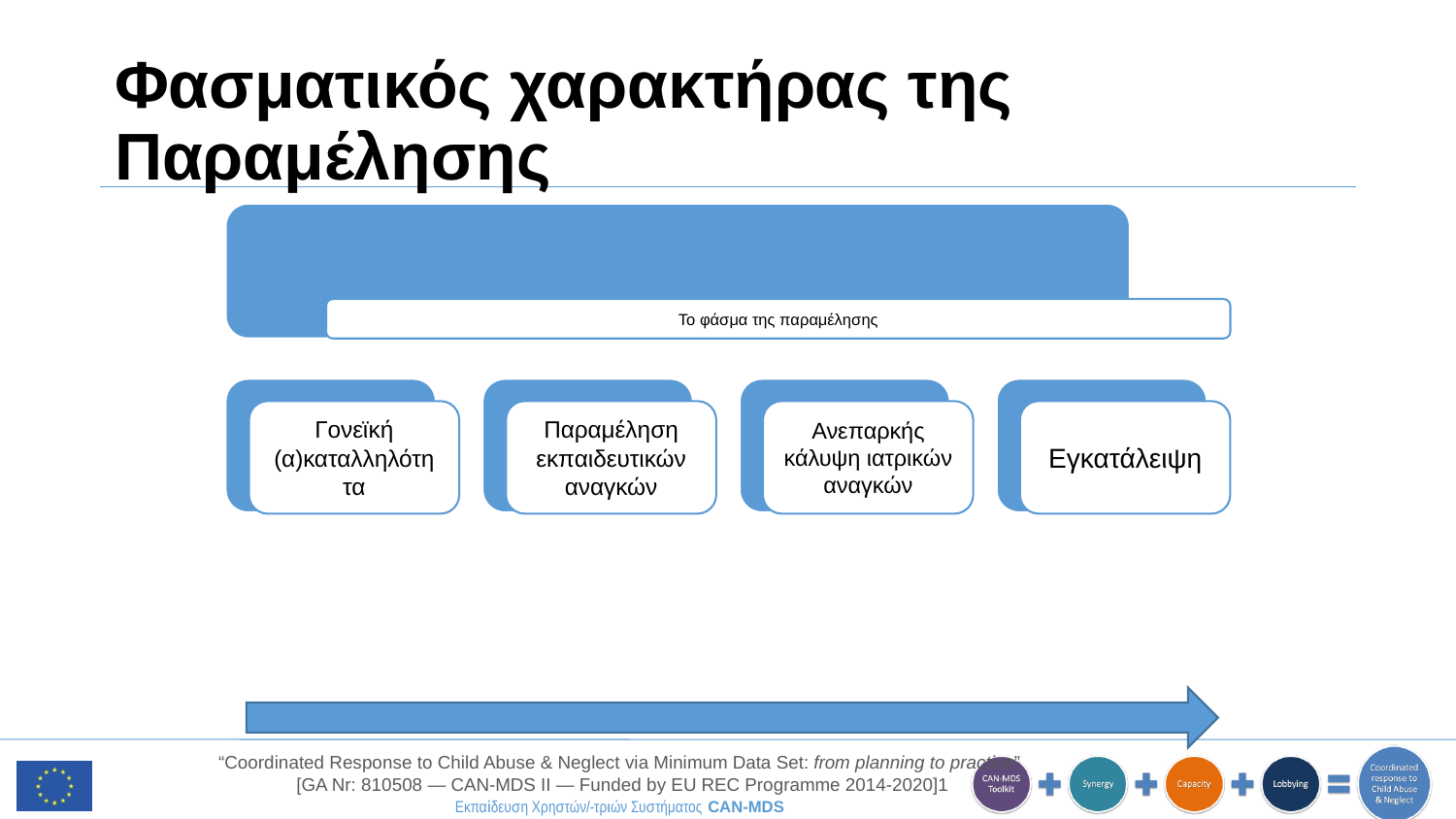

# Φασματικός χαρακτήρας της Παραμέλησης
Το φάσμα της παραμέλησης
Γονεϊκή (α)καταλληλότητα
Παραμέληση εκπαιδευτικών αναγκών
Εγκατάλειψη
Ανεπαρκής κάλυψη ιατρικών αναγκών